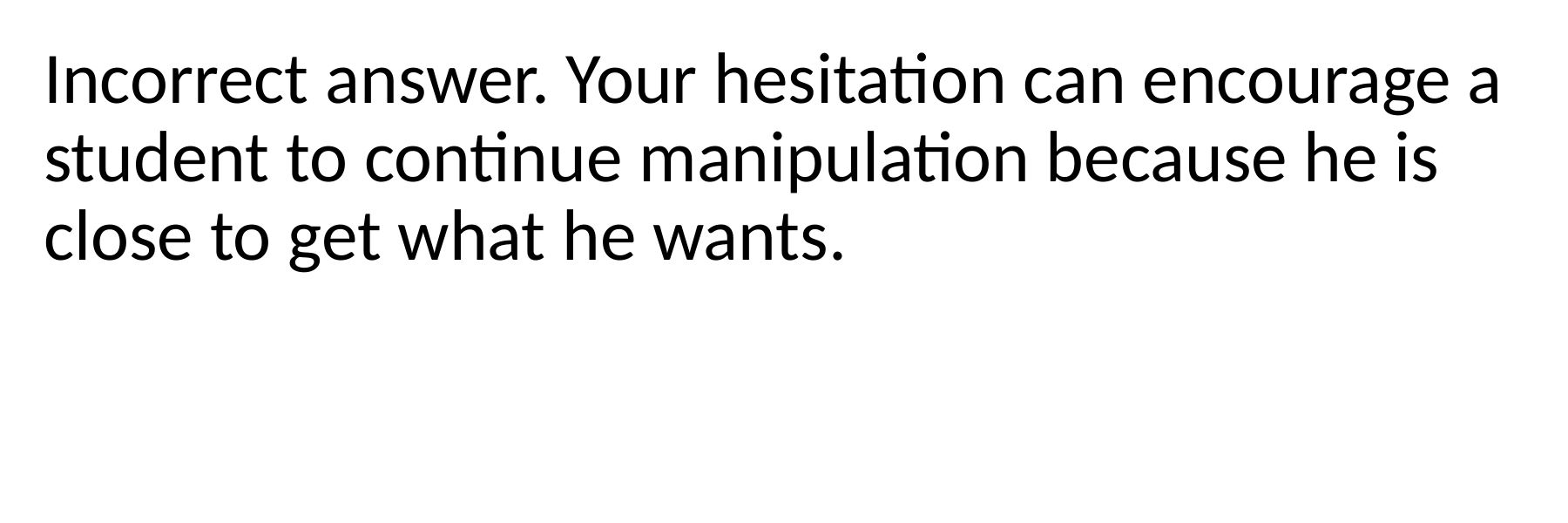

Incorrect answer. Your hesitation can encourage a student to continue manipulation because he is close to get what he wants.